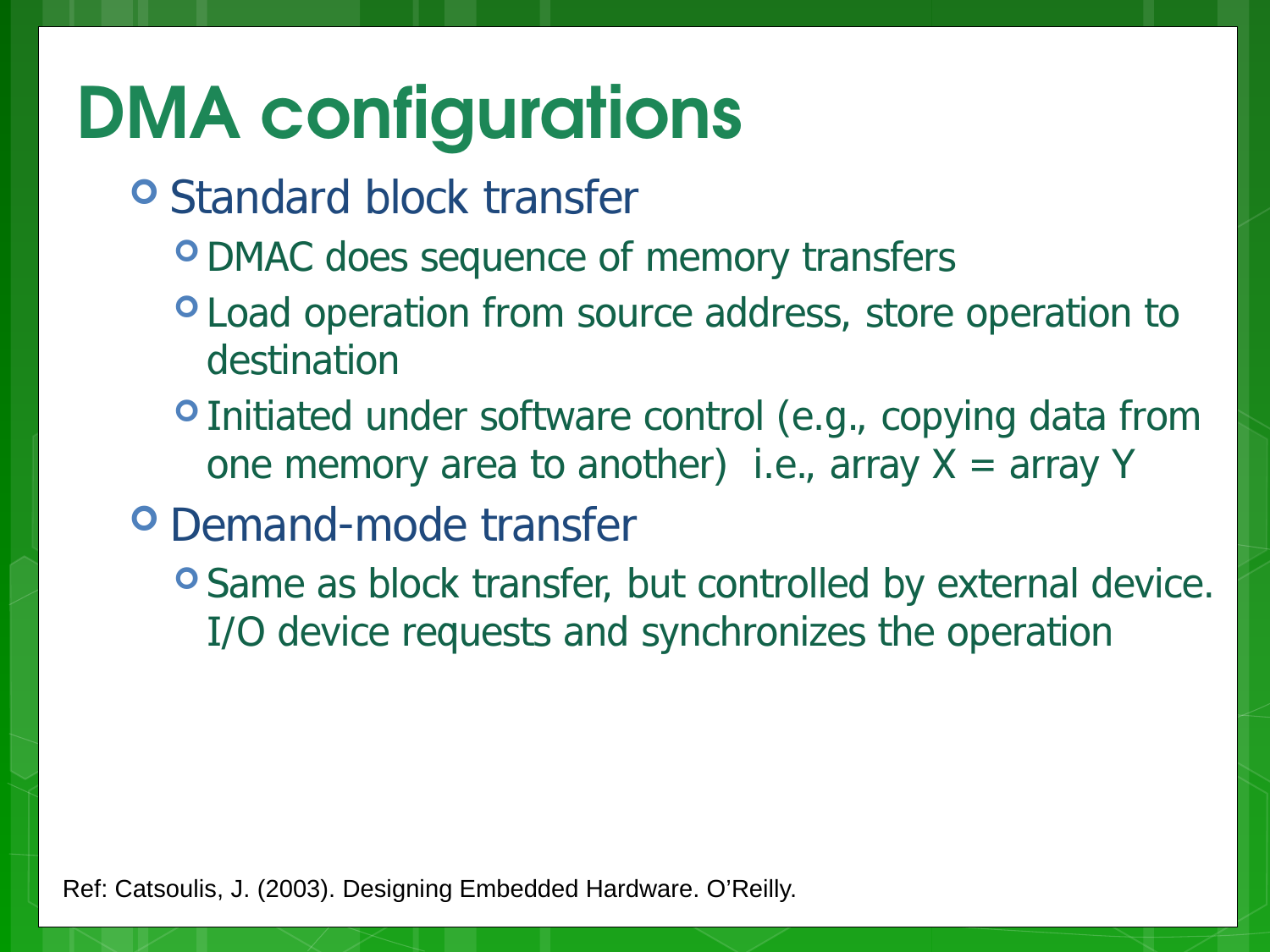

# DMA configurations
Standard block transfer
DMAC does sequence of memory transfers
Load operation from source address, store operation to destination
Initiated under software control (e.g., copying data from one memory area to another)  i.e., array X = array Y
Demand-mode transfer
Same as block transfer, but controlled by external device. I/O device requests and synchronizes the operation
Ref: Catsoulis, J. (2003). Designing Embedded Hardware. O’Reilly.